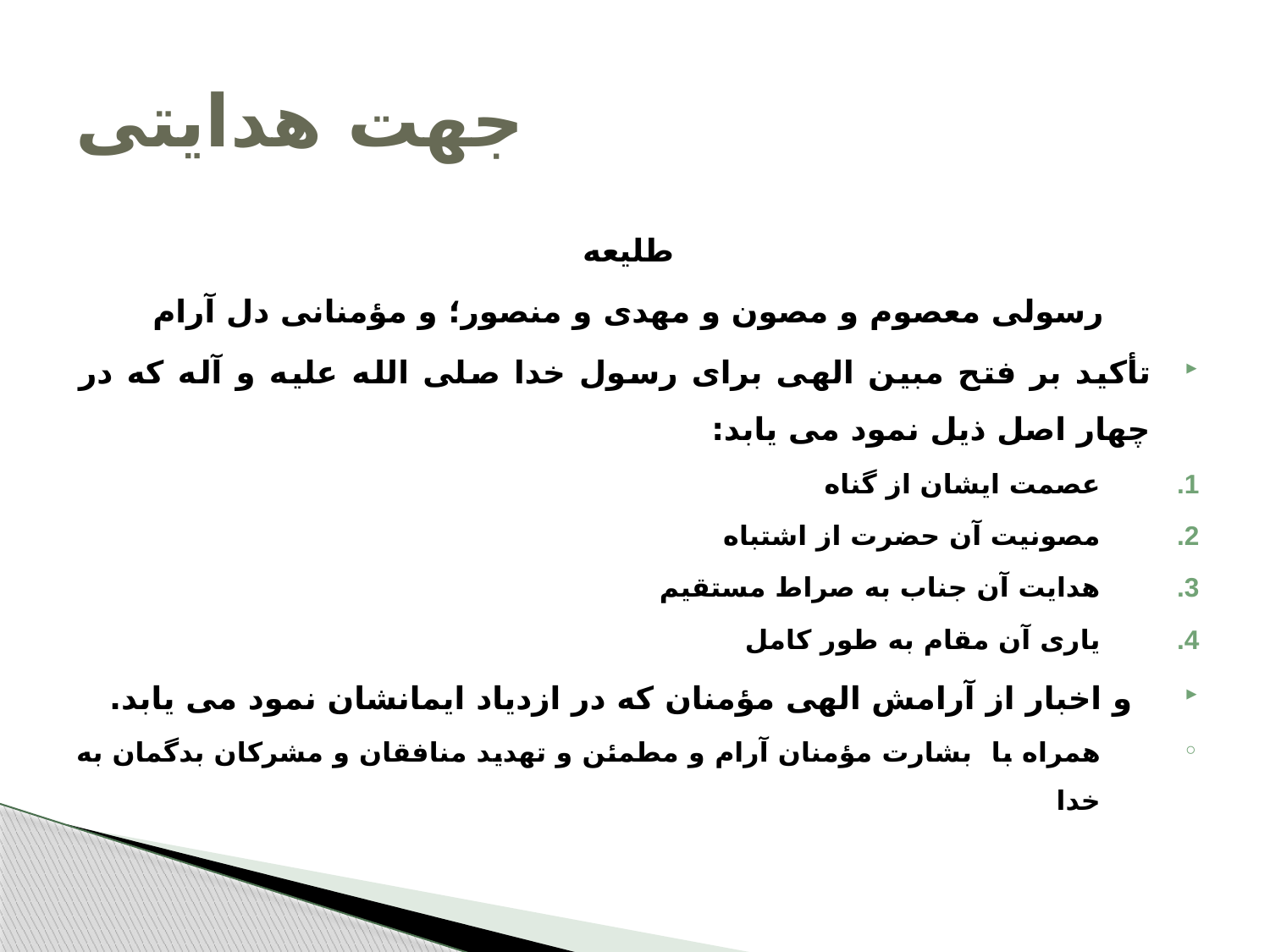

# جهت هدایتی
طلیعه
رسولی معصوم و مصون و مهدی و منصور؛ و مؤمنانی دل آرام
تأکید بر فتح مبین الهی برای رسول خدا صلی الله علیه و آله که در چهار اصل ذیل نمود می یابد:
عصمت ایشان از گناه
مصونیت آن حضرت از اشتباه
هدایت آن جناب به صراط مستقیم
یاری آن مقام به طور کامل
و اخبار از آرامش الهی مؤمنان که در ازدیاد ایمانشان نمود می یابد.
همراه با  بشارت مؤمنان آرام و مطمئن و تهدید منافقان و مشرکان بدگمان به خدا